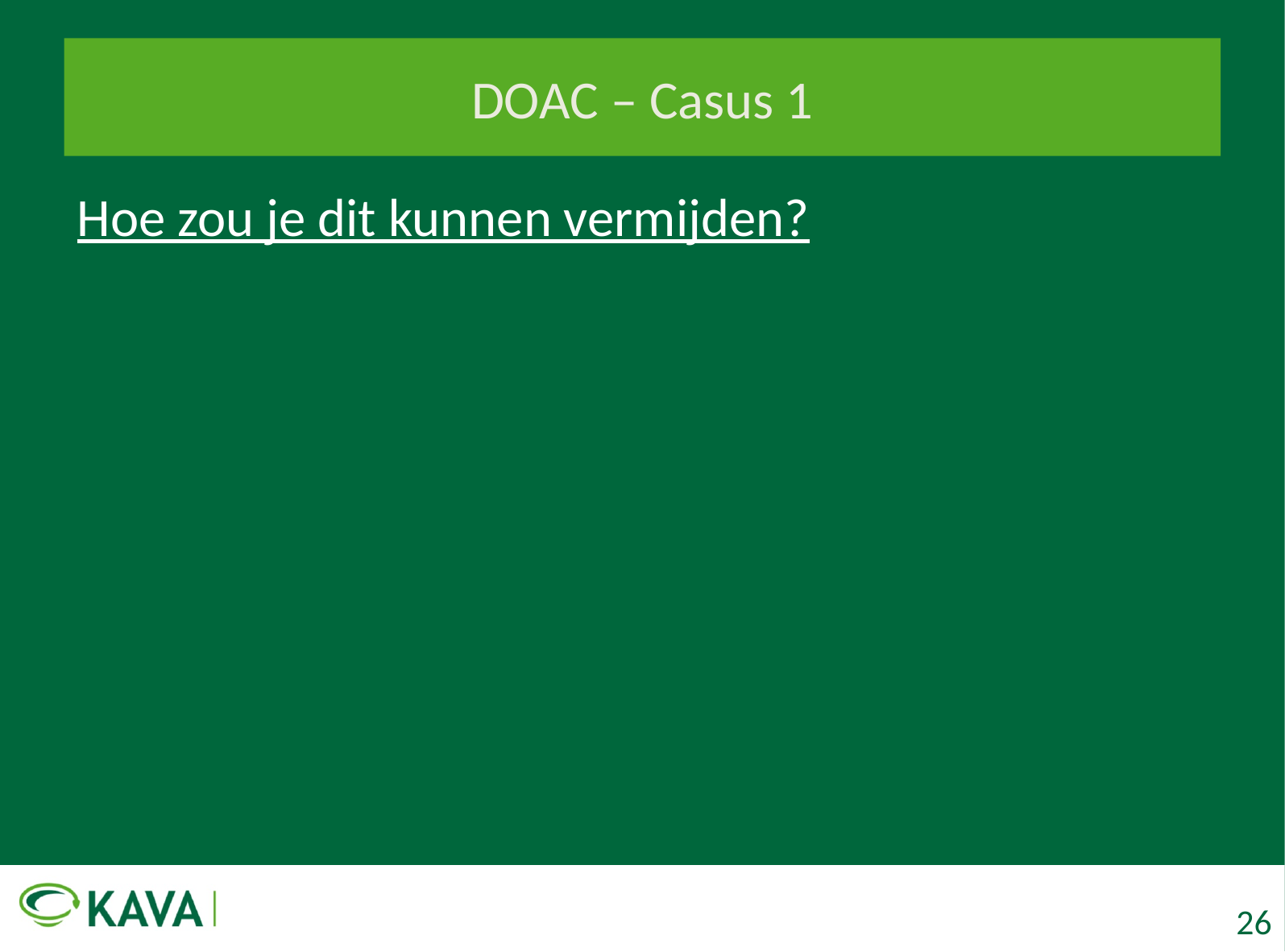

# DOAC – Casus 1
Hoe zou je dit kunnen vermijden?

26